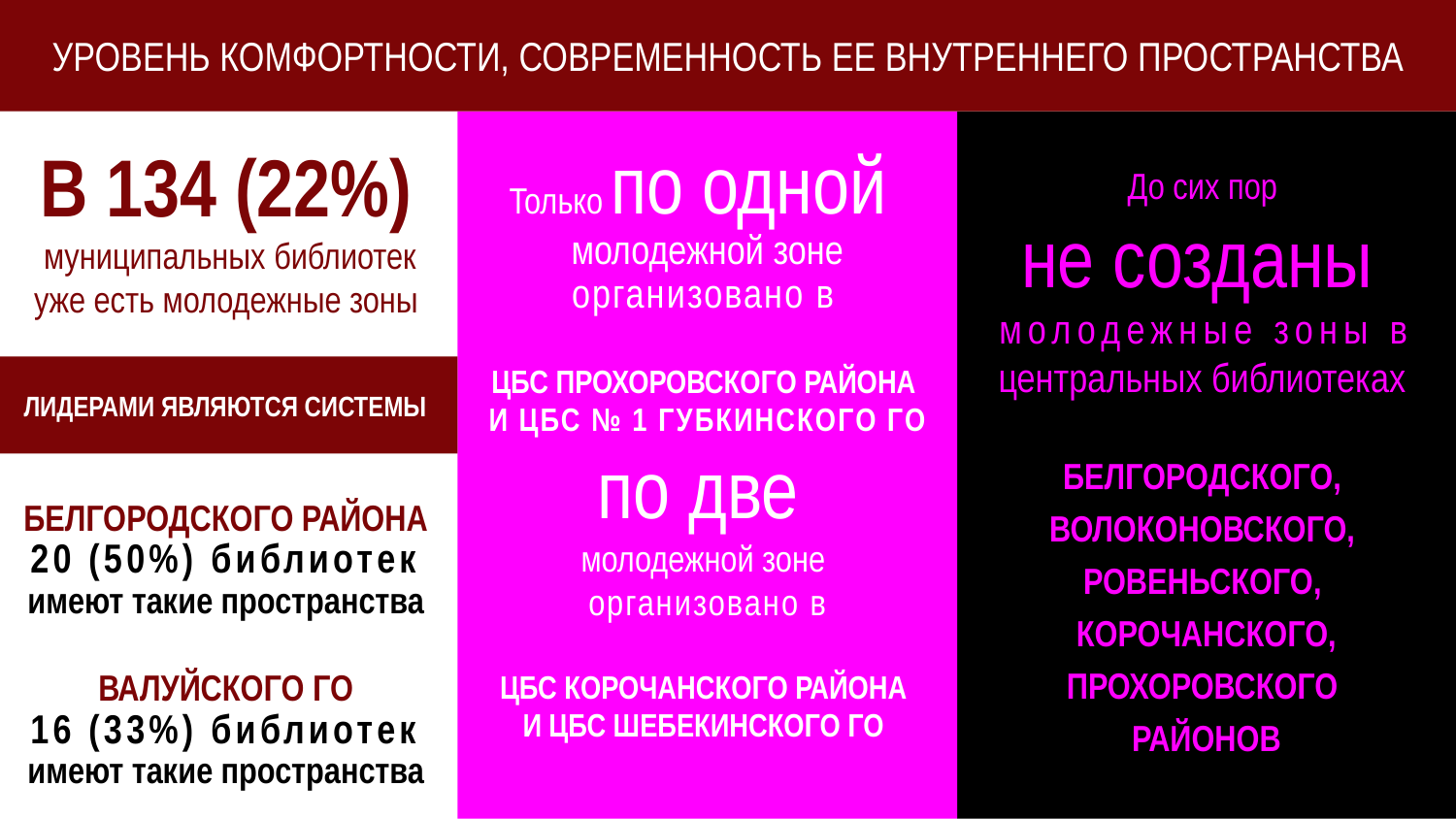

уровень комфортности, современность ее внутреннего пространства

Только по одной
молодежной зоне организовано в

ЦБС Прохоровского района
и ЦБС № 1 Губкинского ГО
по две
молодежной зоне
организовано в

ЦБС Корочанского района
и ЦБС Шебекинского ГО
В 134 (22%)
муниципальных библиотек уже есть молодежные зоны

Белгородского района
20 (50%) библиотек
имеют такие пространства

Валуйского го
16 (33%) библиотек
имеют такие пространства
До сих пор
не созданы
молодежные зоны в центральных библиотеках

Белгородского,
Волоконовского,
Ровеньского,
Корочанского,
Прохоровского
районов
Лидерами являются системы